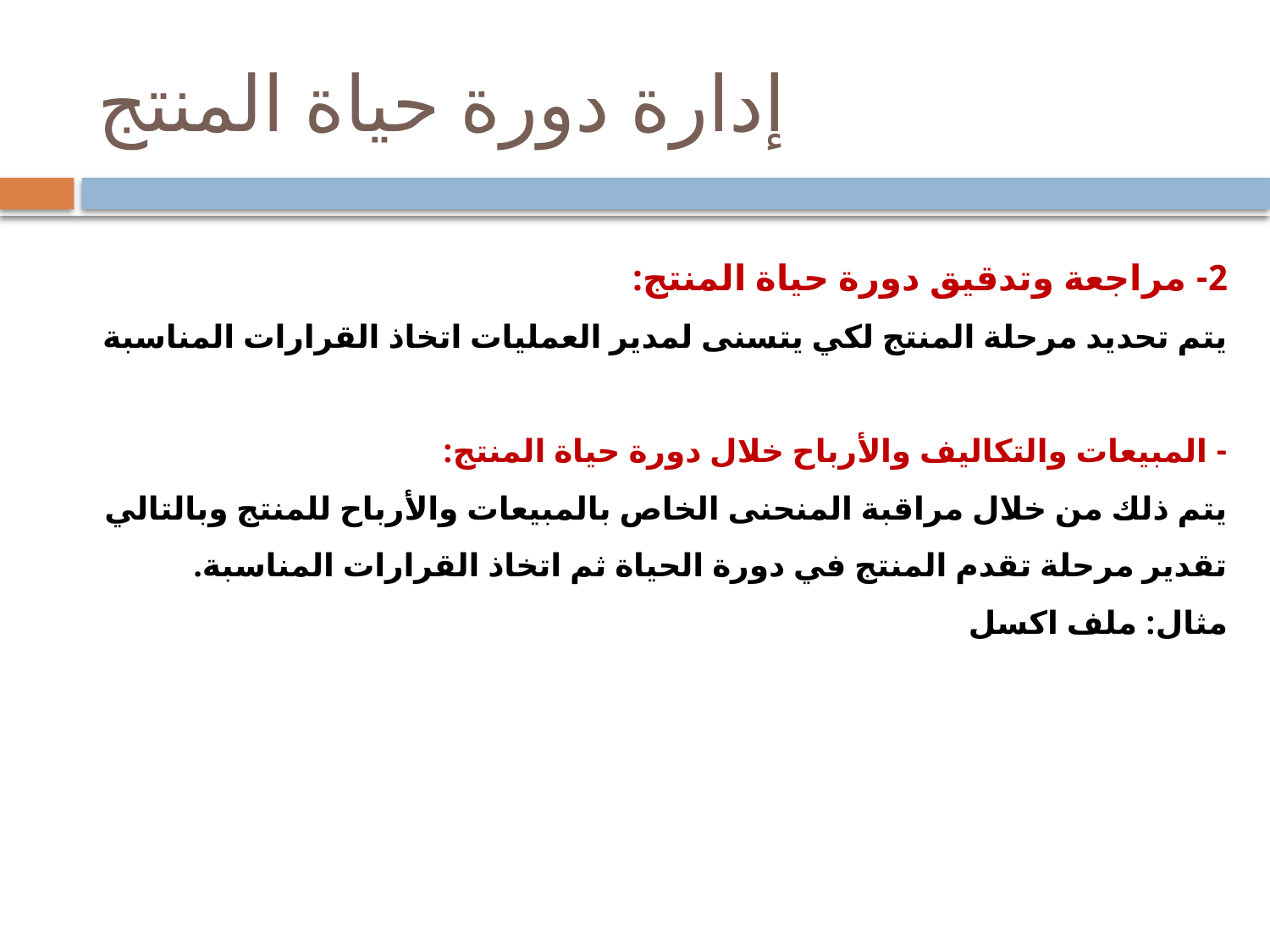

# إدارة دورة حياة المنتج
2- مراجعة وتدقيق دورة حياة المنتج:
يتم تحديد مرحلة المنتج لكي يتسنى لمدير العمليات اتخاذ القرارات المناسبة

- المبيعات والتكاليف والأرباح خلال دورة حياة المنتج:
يتم ذلك من خلال مراقبة المنحنى الخاص بالمبيعات والأرباح للمنتج وبالتالي تقدير مرحلة تقدم المنتج في دورة الحياة ثم اتخاذ القرارات المناسبة.
مثال: ملف اكسل